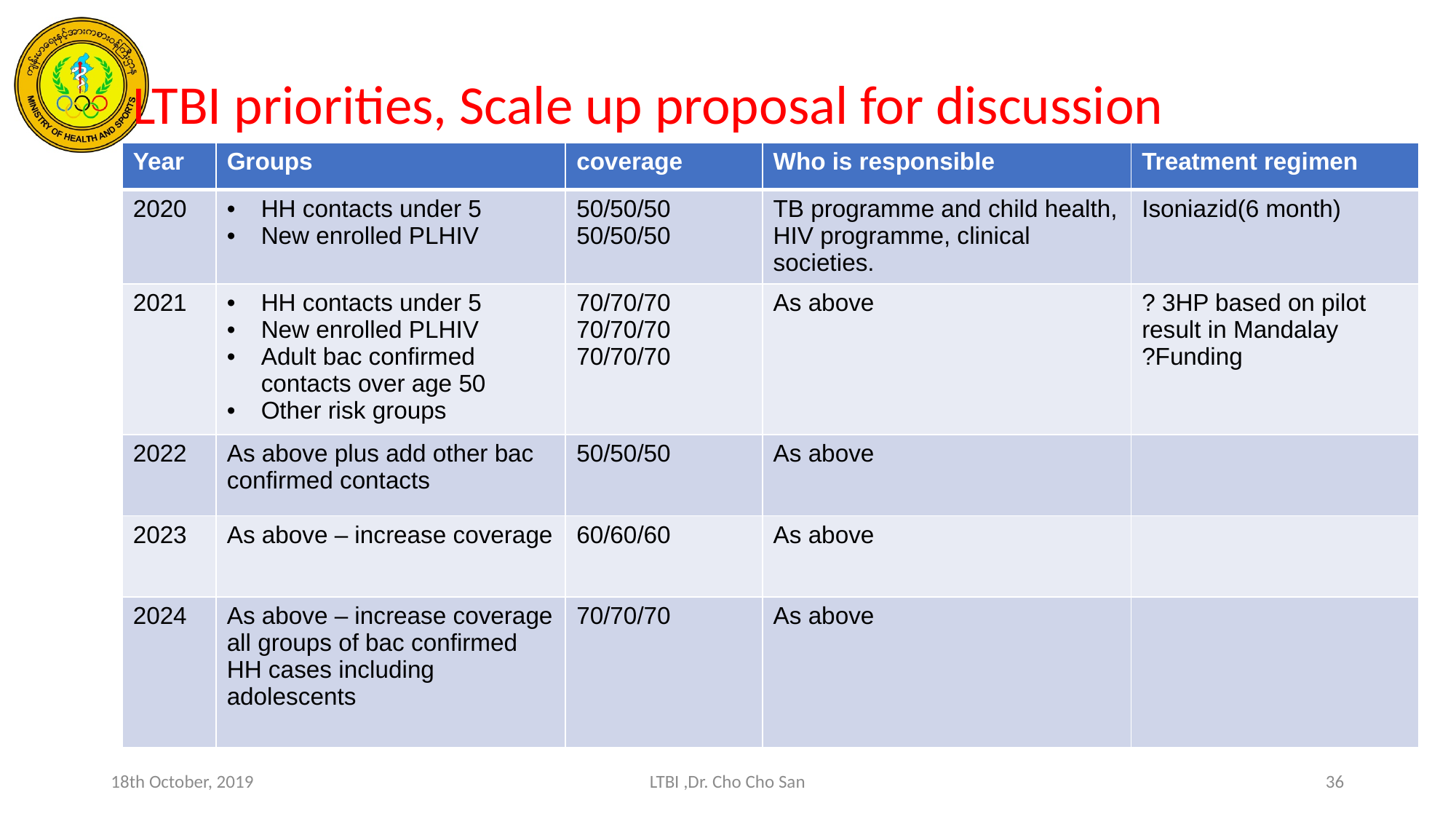

# LTBI priorities, Scale up proposal for discussion
| Year | Groups | coverage | Who is responsible | Treatment regimen |
| --- | --- | --- | --- | --- |
| 2020 | HH contacts under 5 New enrolled PLHIV | 50/50/50 50/50/50 | TB programme and child health, HIV programme, clinical societies. | Isoniazid(6 month) |
| 2021 | HH contacts under 5 New enrolled PLHIV Adult bac confirmed contacts over age 50 Other risk groups | 70/70/70 70/70/70 70/70/70 | As above | ? 3HP based on pilot result in Mandalay ?Funding |
| 2022 | As above plus add other bac confirmed contacts | 50/50/50 | As above |  |
| 2023 | As above – increase coverage | 60/60/60 | As above |  |
| 2024 | As above – increase coverage all groups of bac confirmed HH cases including adolescents | 70/70/70 | As above |  |
18th October, 2019
LTBI ,Dr. Cho Cho San
36